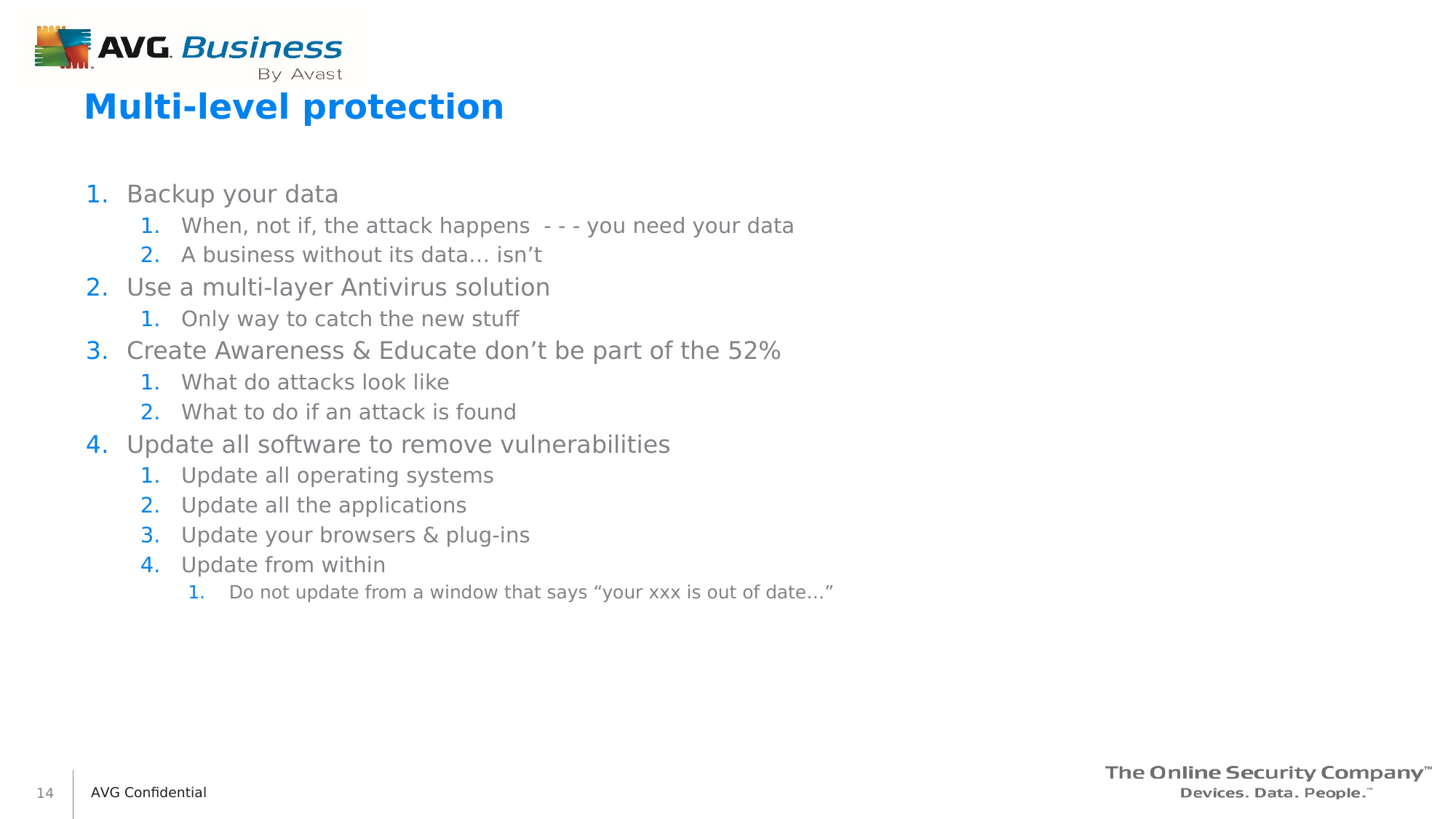

# Multi-level protection
Backup your data
When, not if, the attack happens  - - - you need your data
A business without its data… isn’t
Use a multi-layer Antivirus solution
Only way to catch the new stuff
Create Awareness & Educate don’t be part of the 52%
What do attacks look like
What to do if an attack is found
Update all software to remove vulnerabilities
Update all operating systems
Update all the applications
Update your browsers & plug-ins
Update from within
Do not update from a window that says “your xxx is out of date…”